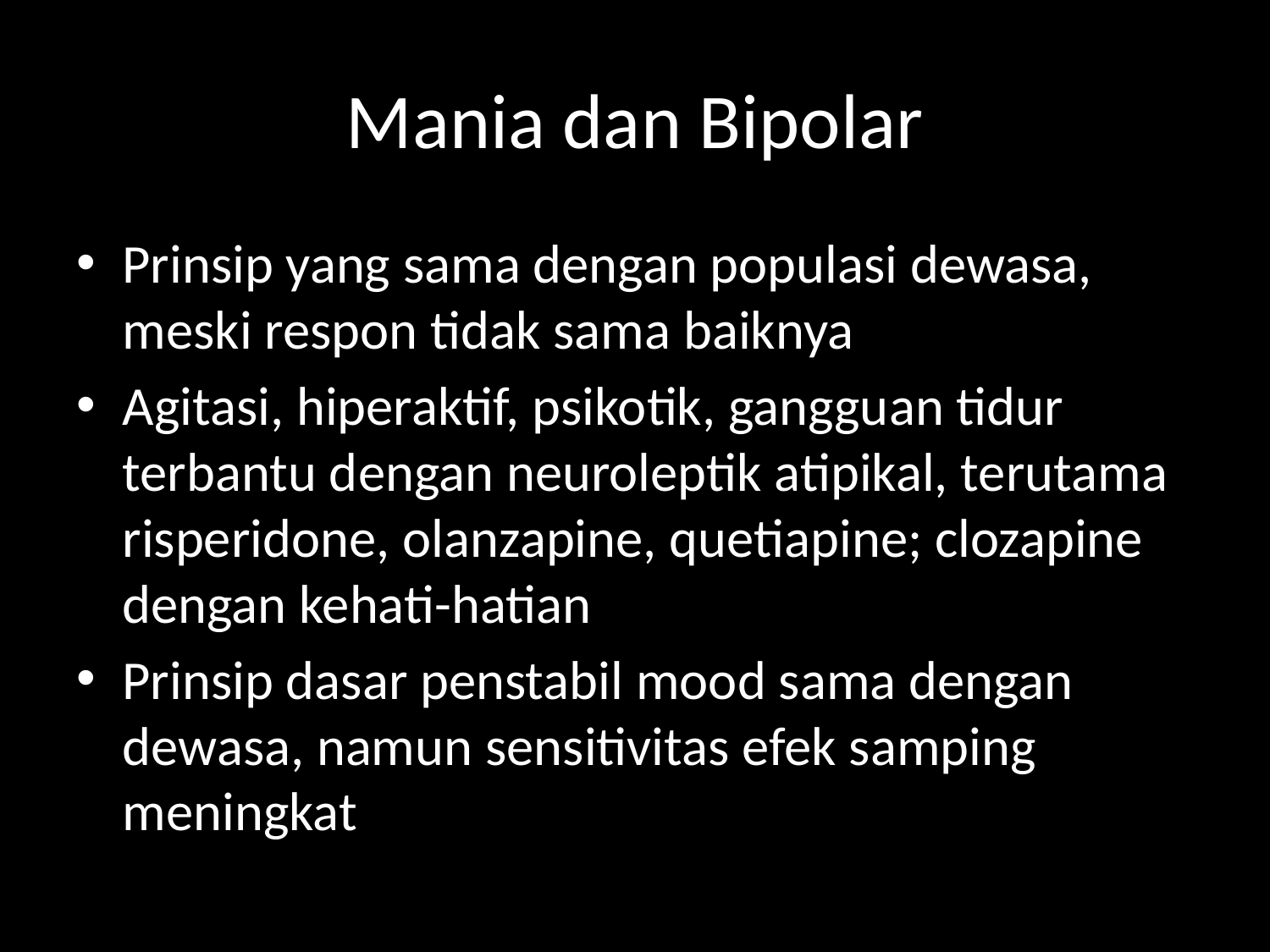

# Mania dan Bipolar
Prinsip yang sama dengan populasi dewasa, meski respon tidak sama baiknya
Agitasi, hiperaktif, psikotik, gangguan tidur terbantu dengan neuroleptik atipikal, terutama risperidone, olanzapine, quetiapine; clozapine dengan kehati-hatian
Prinsip dasar penstabil mood sama dengan dewasa, namun sensitivitas efek samping meningkat